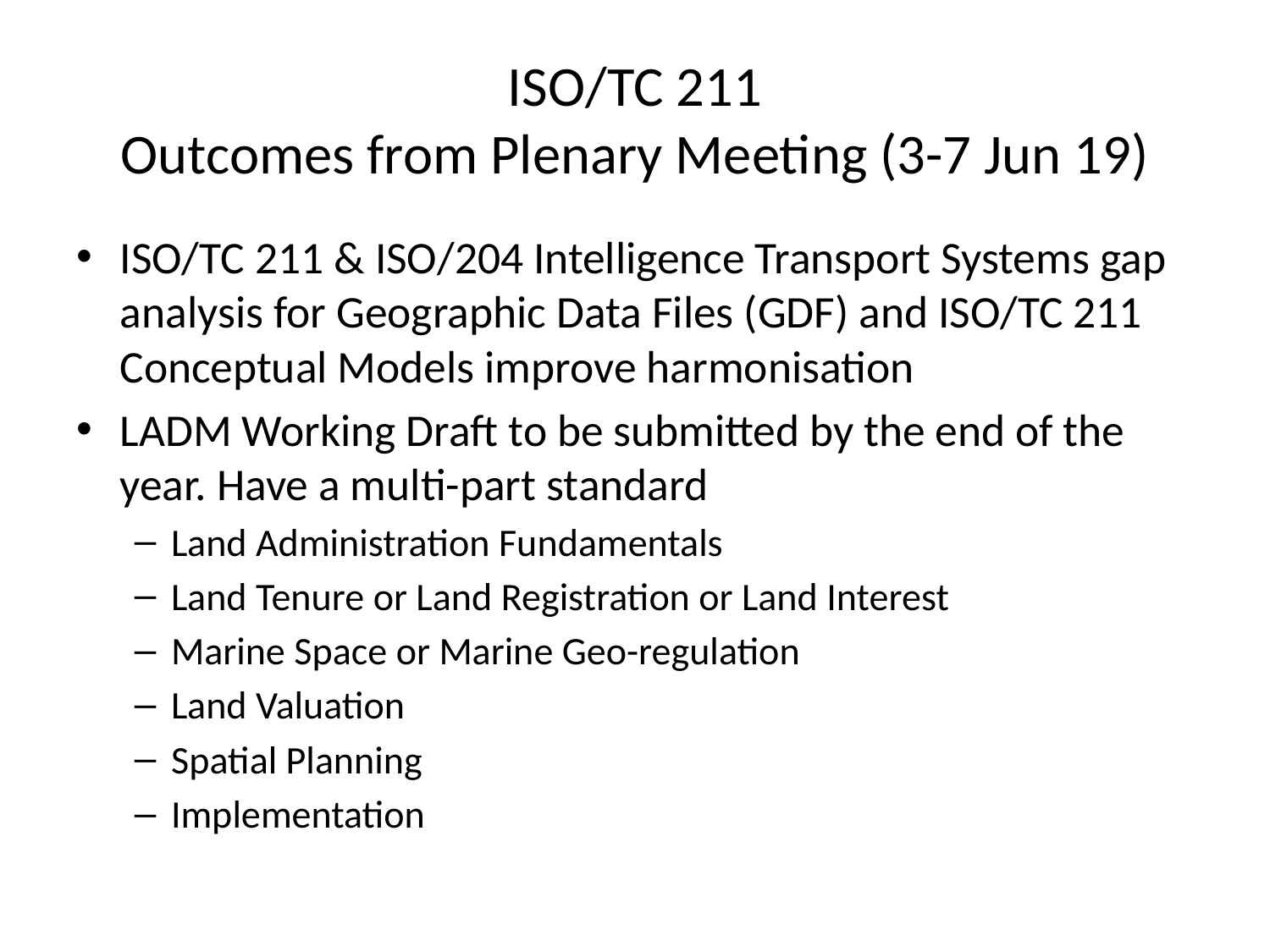

# ISO/TC 211 Outcomes from Plenary Meeting (3-7 Jun 19)
ISO/TC 211 & ISO/204 Intelligence Transport Systems gap analysis for Geographic Data Files (GDF) and ISO/TC 211 Conceptual Models improve harmonisation
LADM Working Draft to be submitted by the end of the year. Have a multi-part standard
Land Administration Fundamentals
Land Tenure or Land Registration or Land Interest
Marine Space or Marine Geo-regulation
Land Valuation
Spatial Planning
Implementation